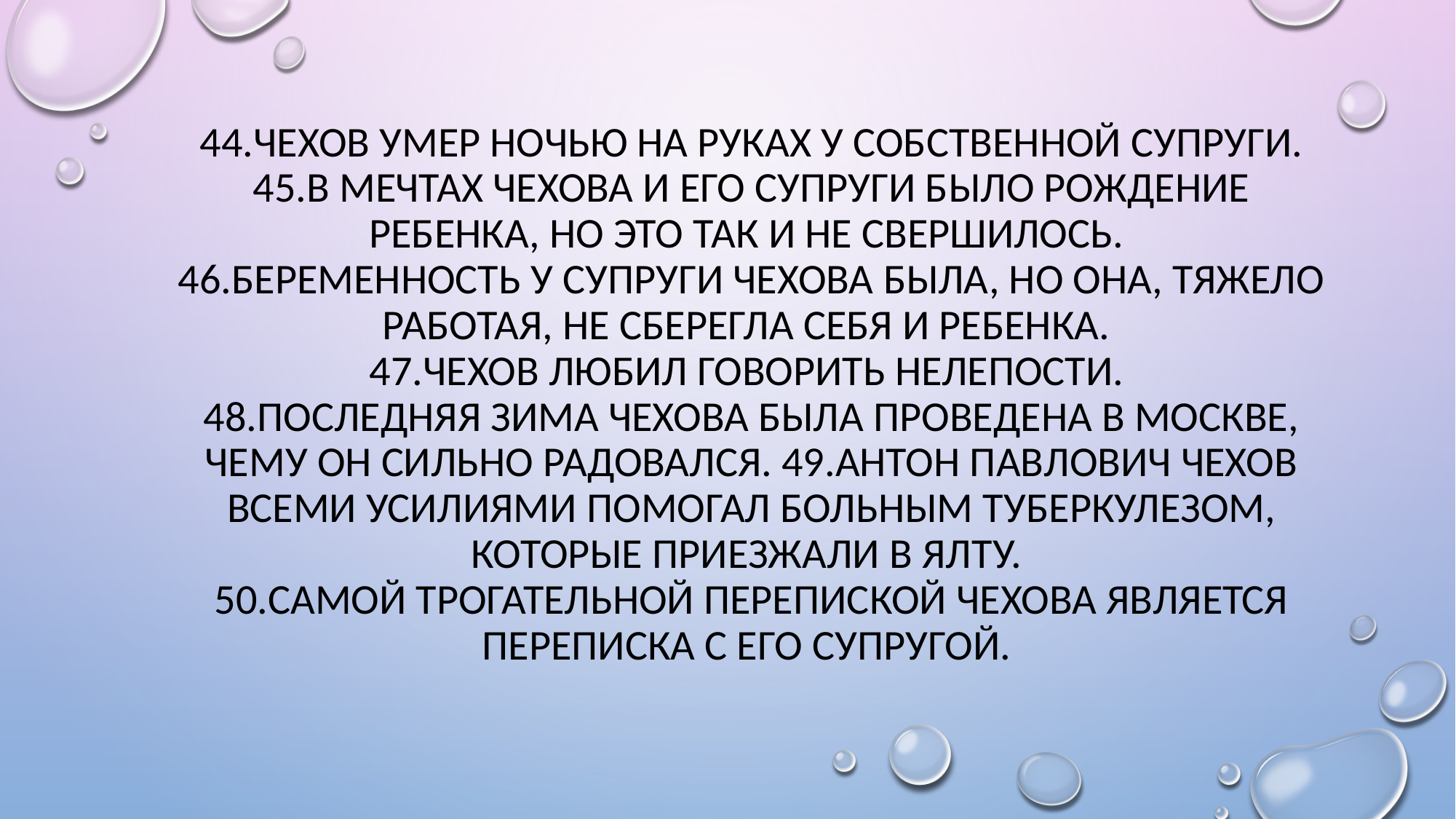

# 44.Чехов умер ночью на руках у собственной супруги. 45.В мечтах Чехова и его супруги было рождение ребенка, но это так и не свершилось. 46.Беременность у супруги Чехова была, но она, тяжело работая, не сберегла себя и ребенка. 47.Чехов любил говорить нелепости. 48.Последняя зима Чехова была проведена в Москве, чему он сильно радовался. 49.Антон Павлович Чехов всеми усилиями помогал больным туберкулезом, которые приезжали в Ялту. 50.Самой трогательной перепиской Чехова является переписка с его супругой.